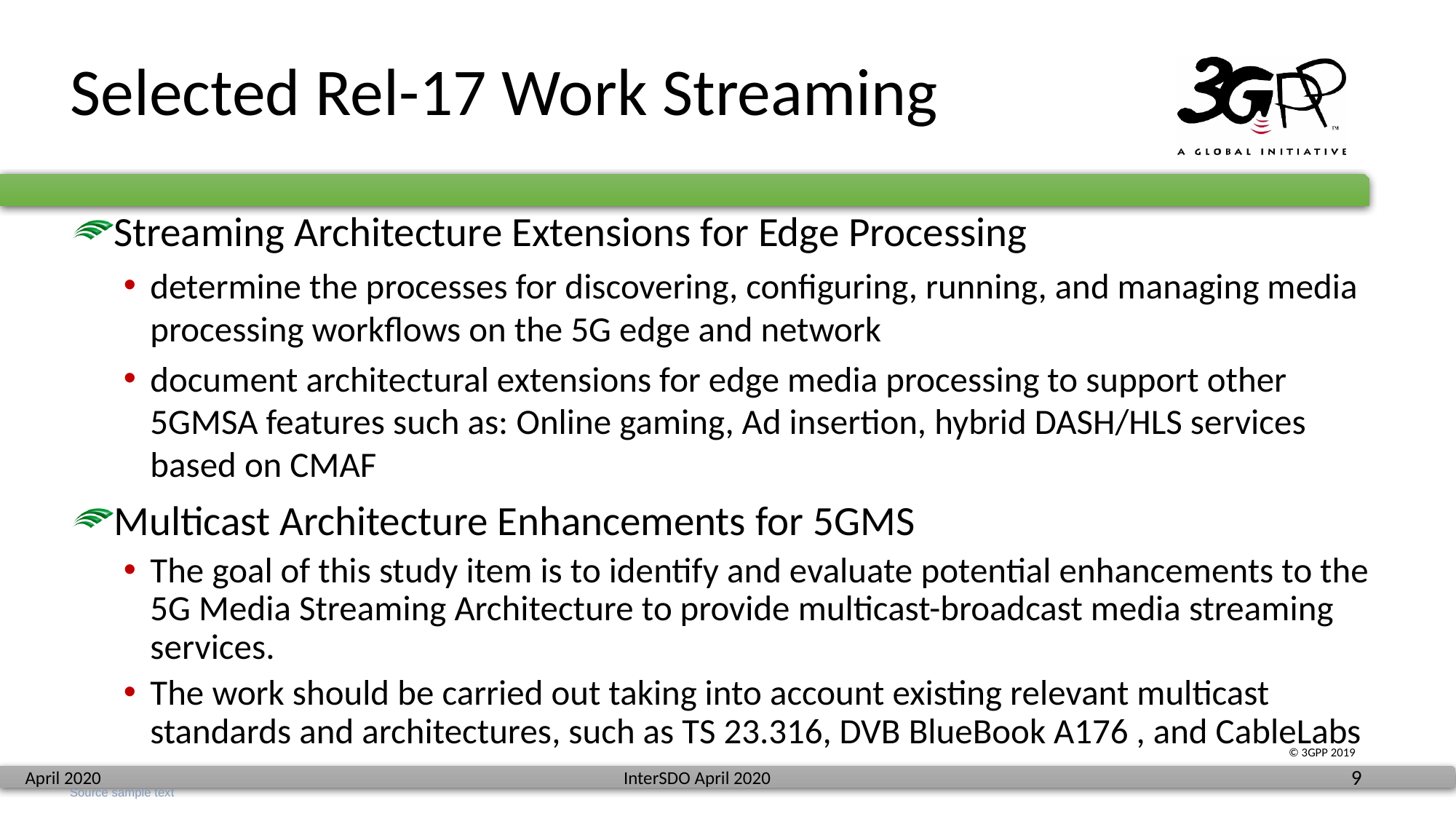

# Selected Rel-17 Work Streaming
Streaming Architecture Extensions for Edge Processing
determine the processes for discovering, configuring, running, and managing media processing workflows on the 5G edge and network
document architectural extensions for edge media processing to support other 5GMSA features such as: Online gaming, Ad insertion, hybrid DASH/HLS services based on CMAF
Multicast Architecture Enhancements for 5GMS
The goal of this study item is to identify and evaluate potential enhancements to the 5G Media Streaming Architecture to provide multicast-broadcast media streaming services.
The work should be carried out taking into account existing relevant multicast standards and architectures, such as TS 23.316, DVB BlueBook A176 , and CableLabs

Source sample text